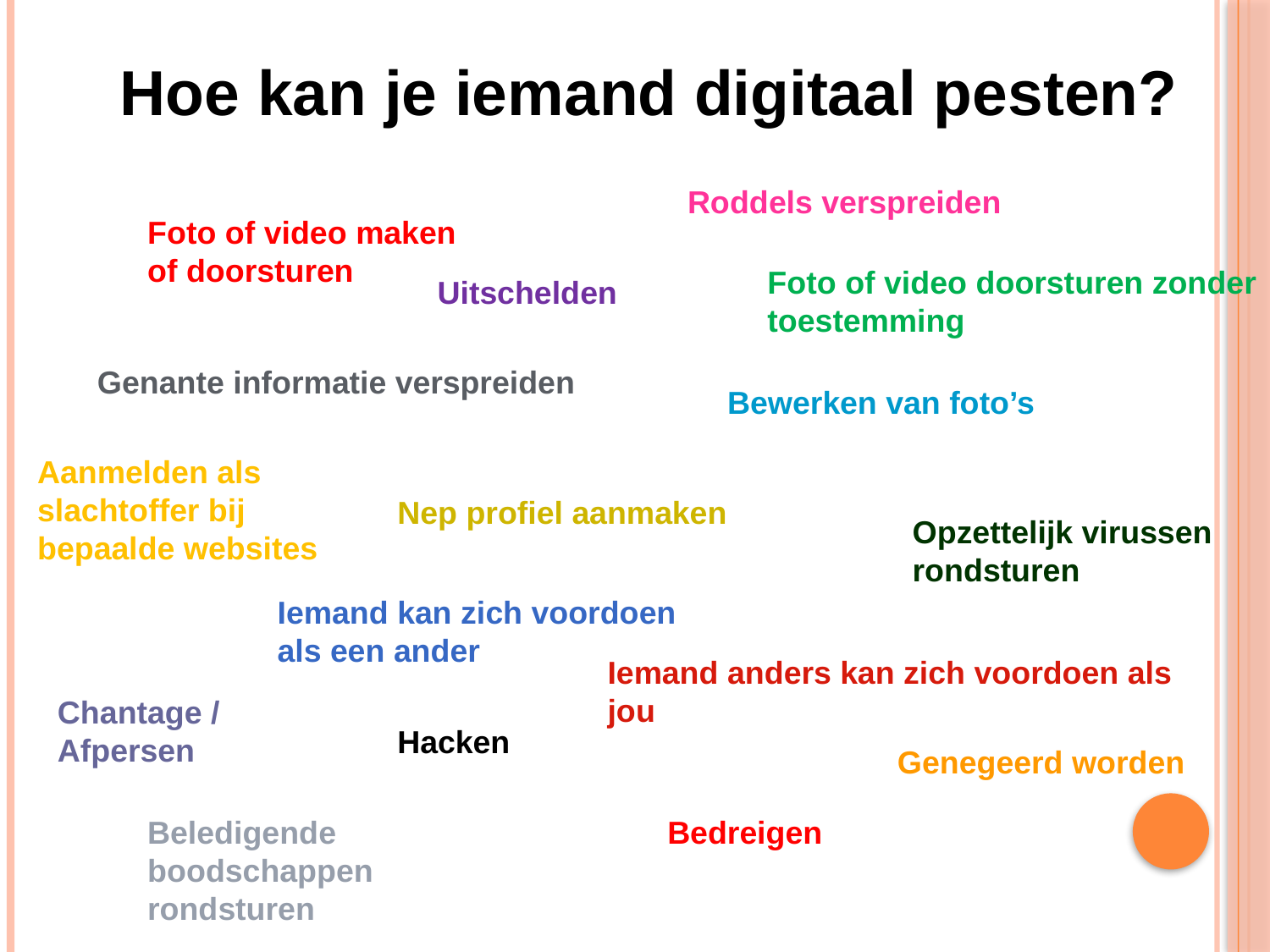

Hoe kan je iemand digitaal pesten?
Roddels verspreiden
Foto of video maken of doorsturen
Foto of video doorsturen zonder toestemming
Uitschelden
Genante informatie verspreiden
Bewerken van foto’s
Aanmelden als slachtoffer bij bepaalde websites
Nep profiel aanmaken
Opzettelijk virussen rondsturen
Iemand kan zich voordoen als een ander
Iemand anders kan zich voordoen als jou
Chantage / Afpersen
Hacken
Genegeerd worden
Beledigende boodschappen rondsturen
Bedreigen